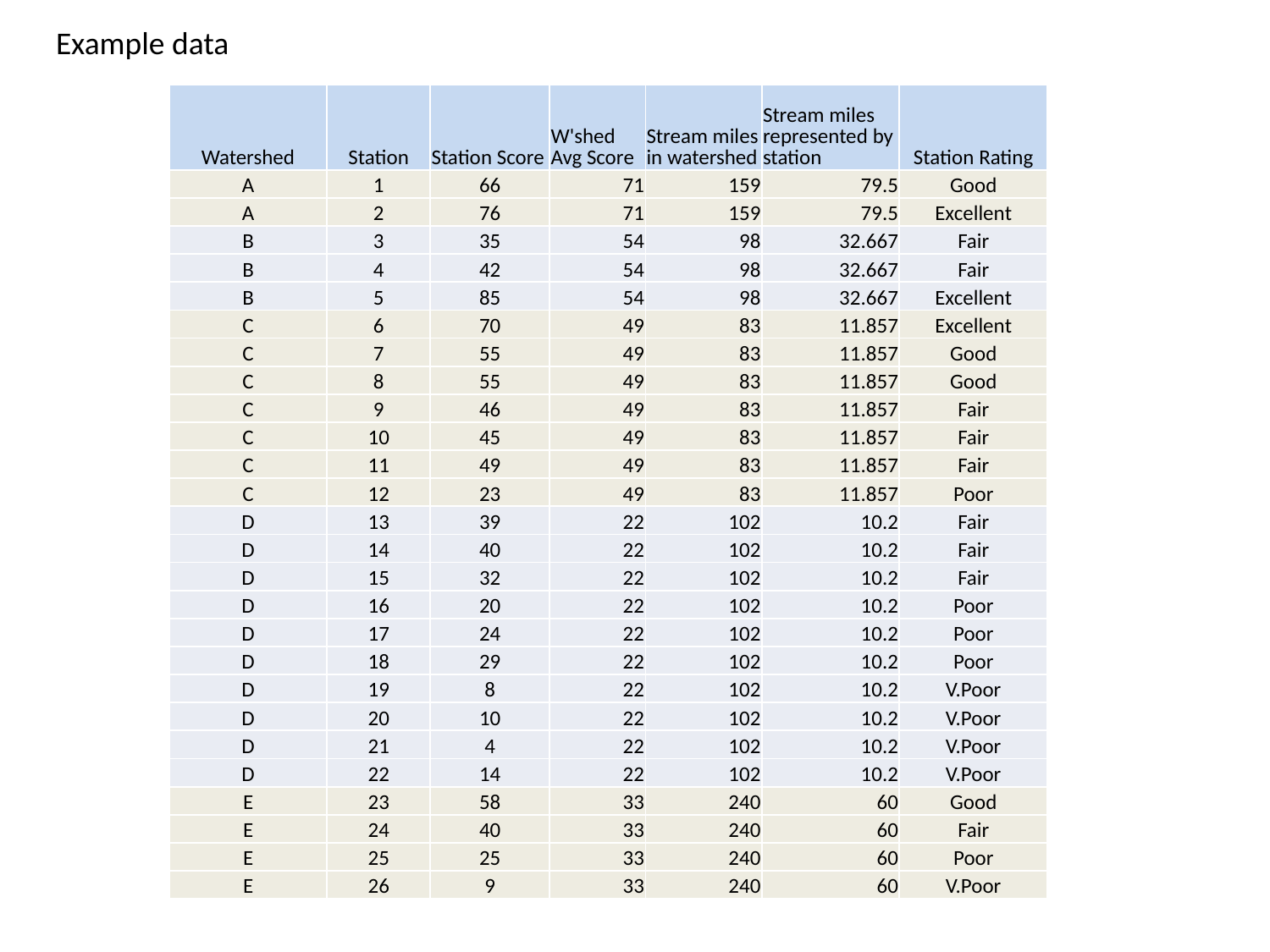

Example data
| Watershed | Station | Station Score | W'shed Avg Score | Stream miles in watershed | Stream miles represented by station | Station Rating |
| --- | --- | --- | --- | --- | --- | --- |
| A | 1 | 66 | 71 | 159 | 79.5 | Good |
| A | 2 | 76 | 71 | 159 | 79.5 | Excellent |
| B | 3 | 35 | 54 | 98 | 32.667 | Fair |
| B | 4 | 42 | 54 | 98 | 32.667 | Fair |
| B | 5 | 85 | 54 | 98 | 32.667 | Excellent |
| C | 6 | 70 | 49 | 83 | 11.857 | Excellent |
| C | 7 | 55 | 49 | 83 | 11.857 | Good |
| C | 8 | 55 | 49 | 83 | 11.857 | Good |
| C | 9 | 46 | 49 | 83 | 11.857 | Fair |
| C | 10 | 45 | 49 | 83 | 11.857 | Fair |
| C | 11 | 49 | 49 | 83 | 11.857 | Fair |
| C | 12 | 23 | 49 | 83 | 11.857 | Poor |
| D | 13 | 39 | 22 | 102 | 10.2 | Fair |
| D | 14 | 40 | 22 | 102 | 10.2 | Fair |
| D | 15 | 32 | 22 | 102 | 10.2 | Fair |
| D | 16 | 20 | 22 | 102 | 10.2 | Poor |
| D | 17 | 24 | 22 | 102 | 10.2 | Poor |
| D | 18 | 29 | 22 | 102 | 10.2 | Poor |
| D | 19 | 8 | 22 | 102 | 10.2 | V.Poor |
| D | 20 | 10 | 22 | 102 | 10.2 | V.Poor |
| D | 21 | 4 | 22 | 102 | 10.2 | V.Poor |
| D | 22 | 14 | 22 | 102 | 10.2 | V.Poor |
| E | 23 | 58 | 33 | 240 | 60 | Good |
| E | 24 | 40 | 33 | 240 | 60 | Fair |
| E | 25 | 25 | 33 | 240 | 60 | Poor |
| E | 26 | 9 | 33 | 240 | 60 | V.Poor |